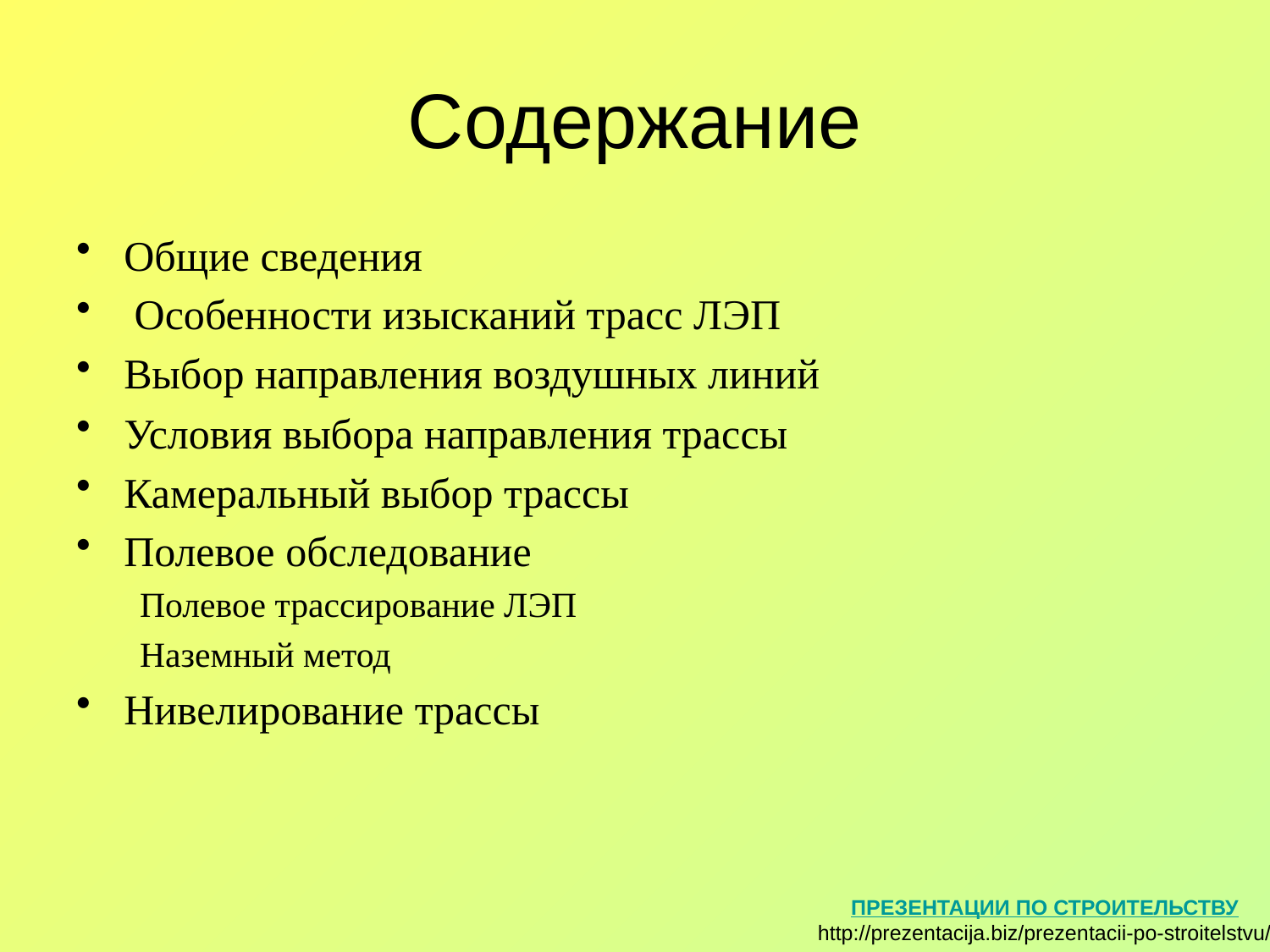

# Содержание
Общие сведения
 Особенности изысканий трасс ЛЭП
Выбор направления воздушных линий
Условия выбора направления трассы
Камеральный выбор трассы
Полевое обследование
Полевое трассирование ЛЭП
Наземный метод
Нивелирование трассы

ПРЕЗЕНТАЦИИ ПО СТРОИТЕЛЬСТВУ
http://prezentacija.biz/prezentacii-po-stroitelstvu/